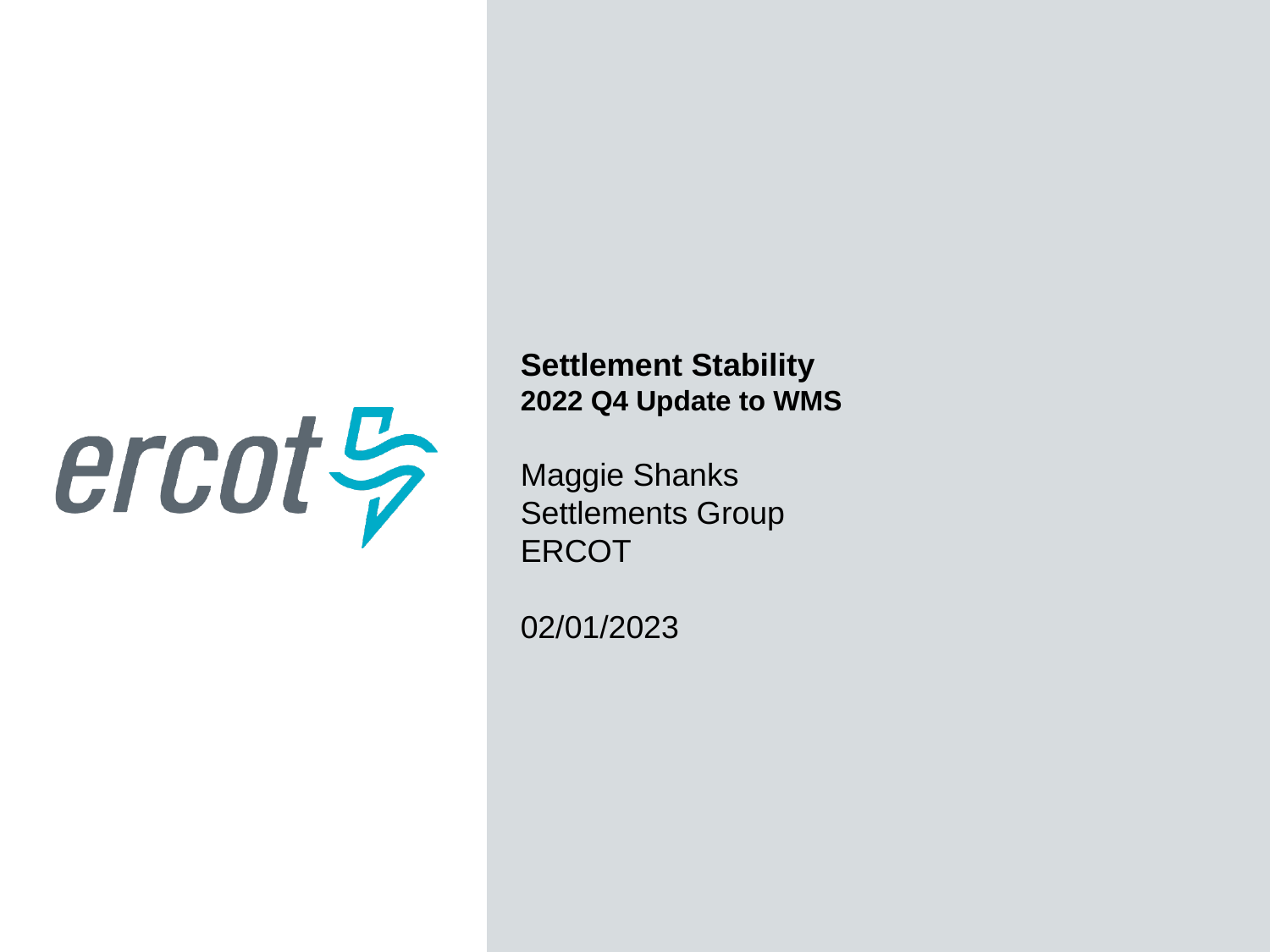

Settlement Stability
2022 Q4 Update to WMS

Maggie Shanks
Settlements Group
ERCOT

02/01/2023